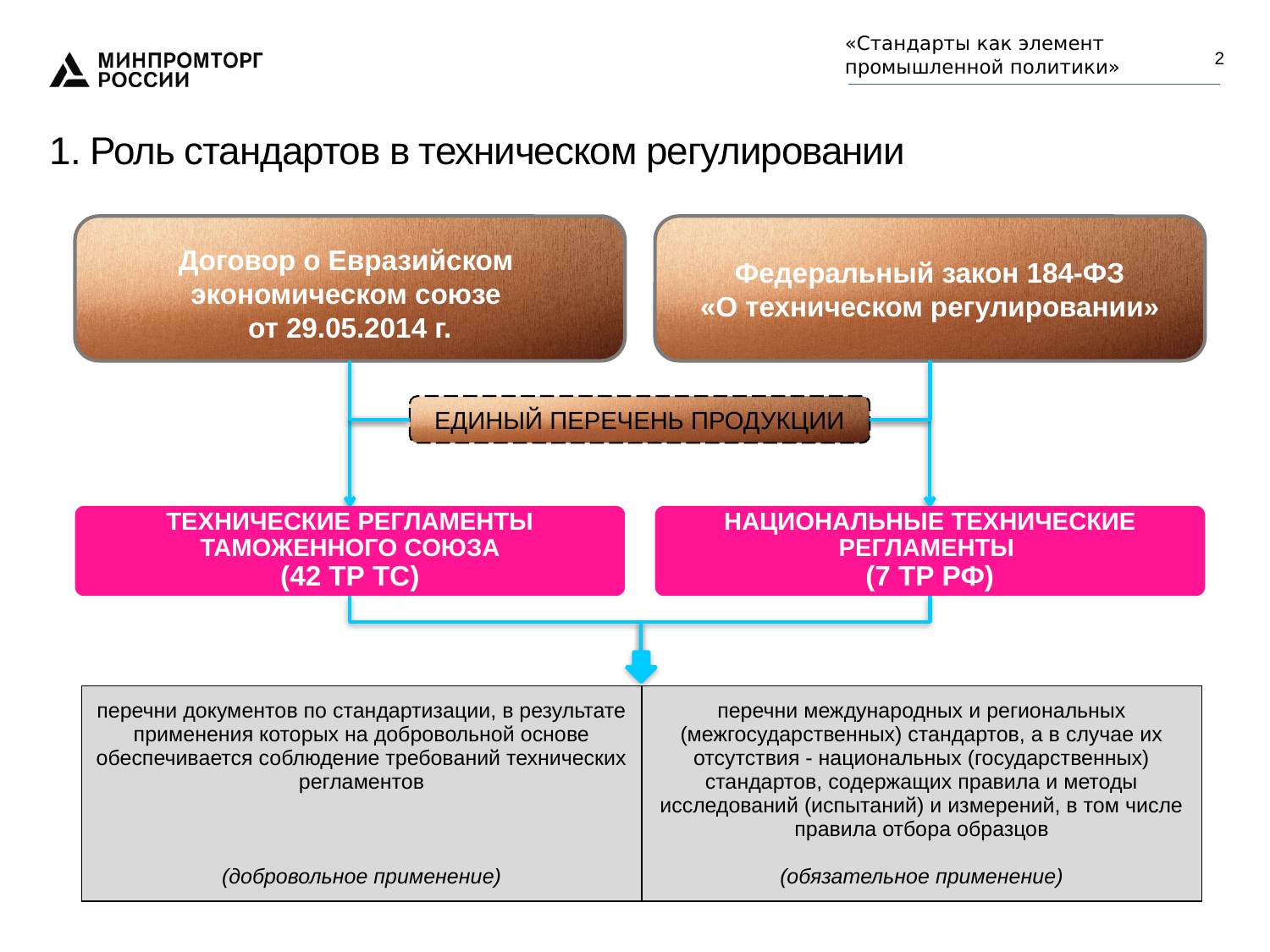

«Стандарты как элемент промышленной политики»
2
# 1. Роль стандартов в техническом регулировании

Договор о Евразийском
экономическом союзе
от 29.05.2014 г.

Федеральный закон 184-ФЗ
«О техническом регулировании»

ЕДИНЫЙ ПЕРЕЧЕНЬ ПРОДУКЦИИ

Технические регламенты Таможенного Союза
(42 ТР ТС)

Национальные технические регламенты
(7 ТР РФ)

| перечни документов по стандартизации, в результате применения которых на добровольной основе обеспечивается соблюдение требований технических регламентов (добровольное применение) | перечни международных и региональных (межгосударственных) стандартов, а в случае их отсутствия - национальных (государственных) стандартов, содержащих правила и методы исследований (испытаний) и измерений, в том числе правила отбора образцов (обязательное применение) |
| --- | --- |